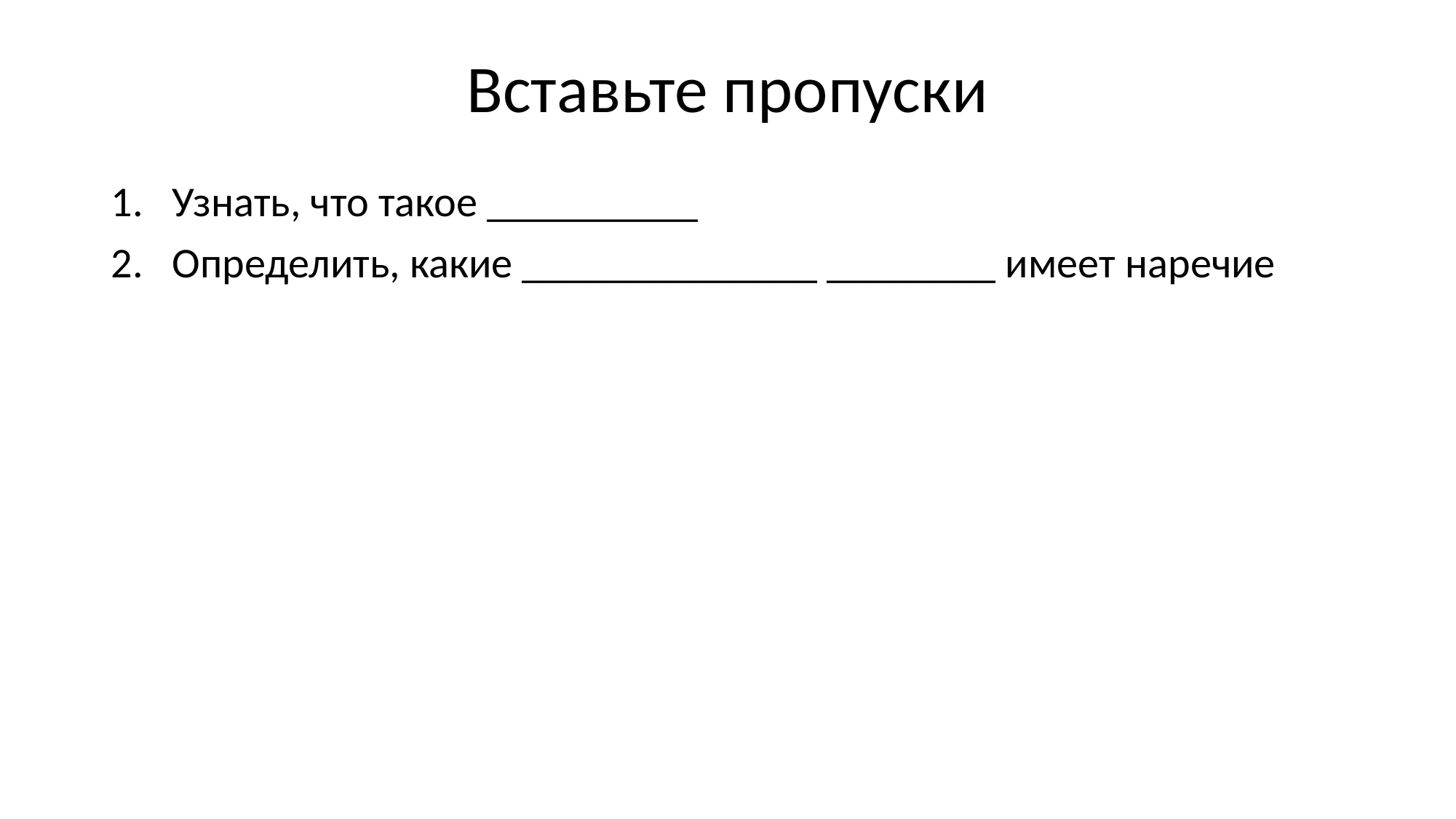

# Вставьте пропуски
Узнать, что такое __________
Определить, какие ______________ ________ имеет наречие